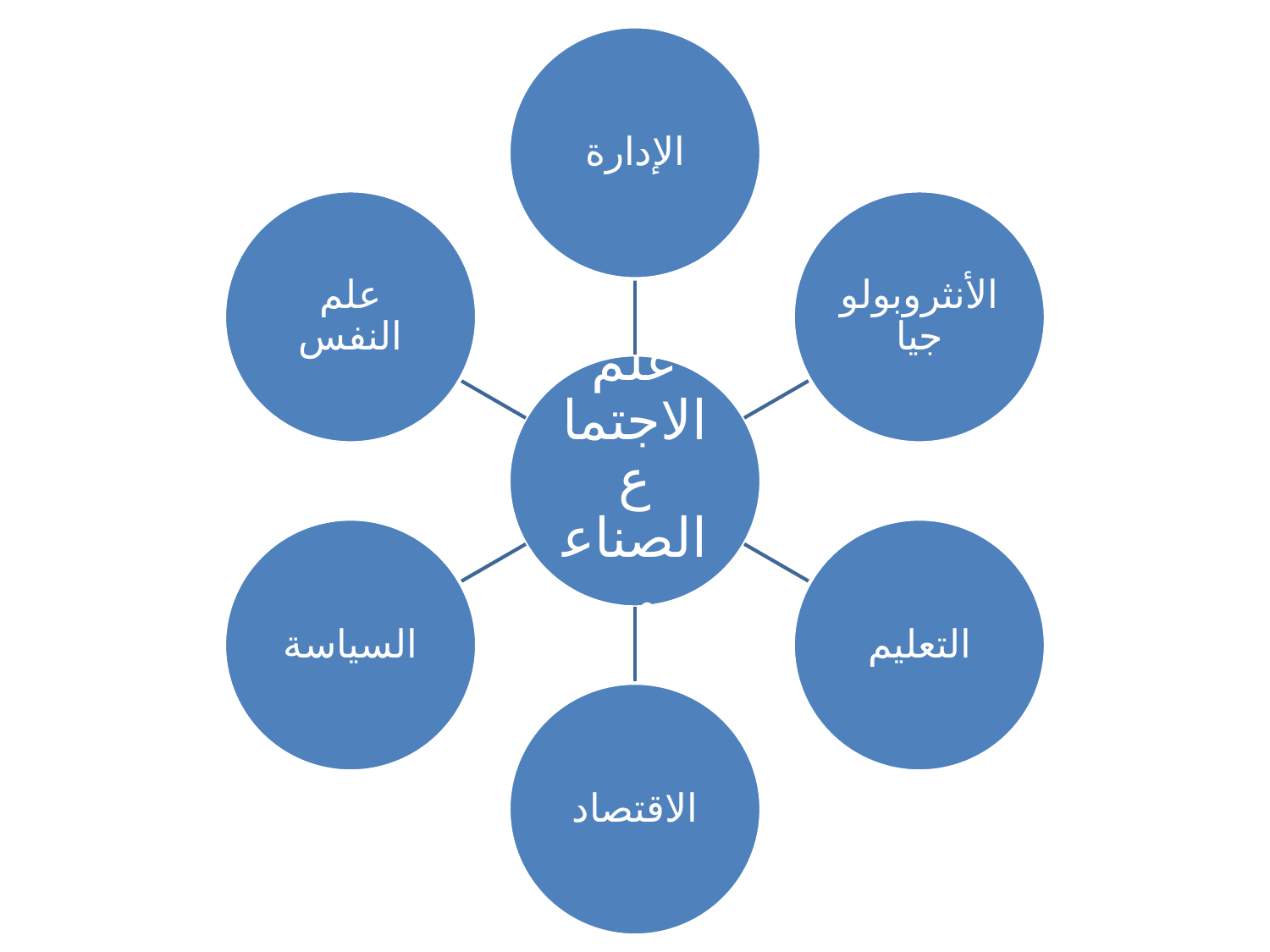

علم الاجتماع الصناعي

الإدارة

الأنثروبولوجيا

التعليم

الاقتصاد

السياسة

علم النفس
#